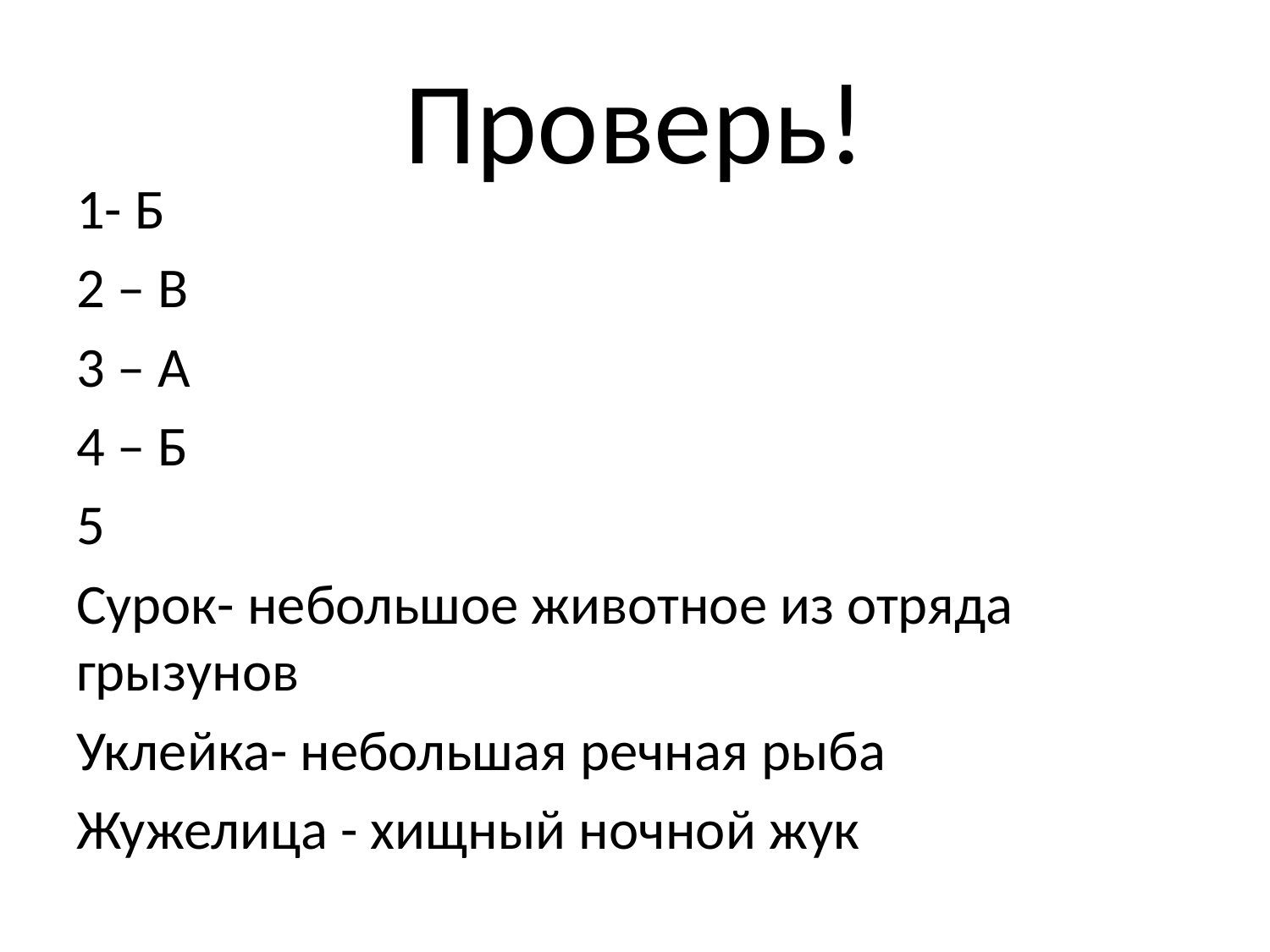

# Проверь!
1- Б
2 – В
3 – А
4 – Б
5
Сурок- небольшое животное из отряда грызунов
Уклейка- небольшая речная рыба
Жужелица - хищный ночной жук